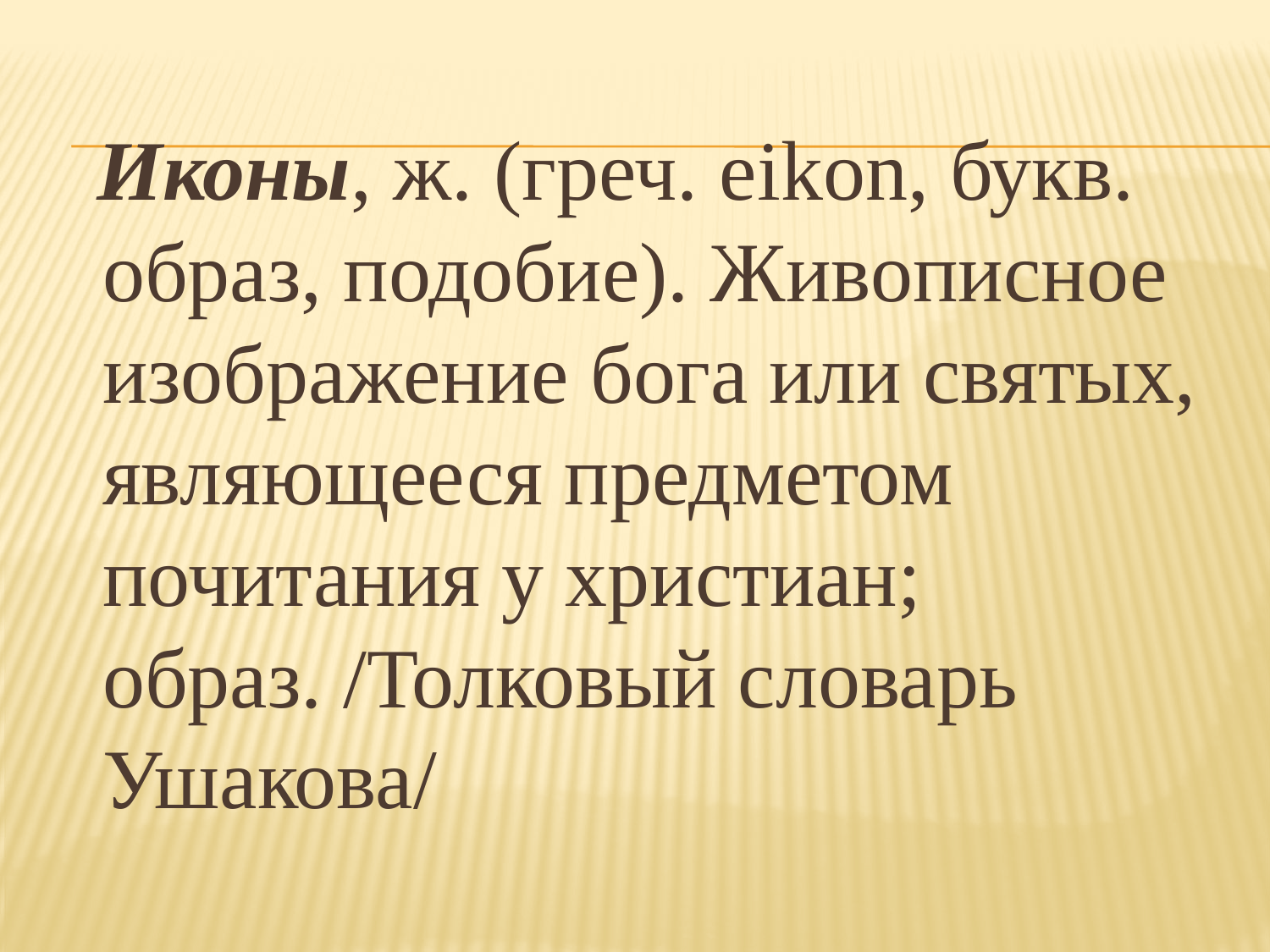

Иконы, ж. (греч. eikon, букв. образ, подобие). Живописное изображение бога или святых, являющееся предметом почитания у христиан; образ. /Толковый словарь Ушакова/